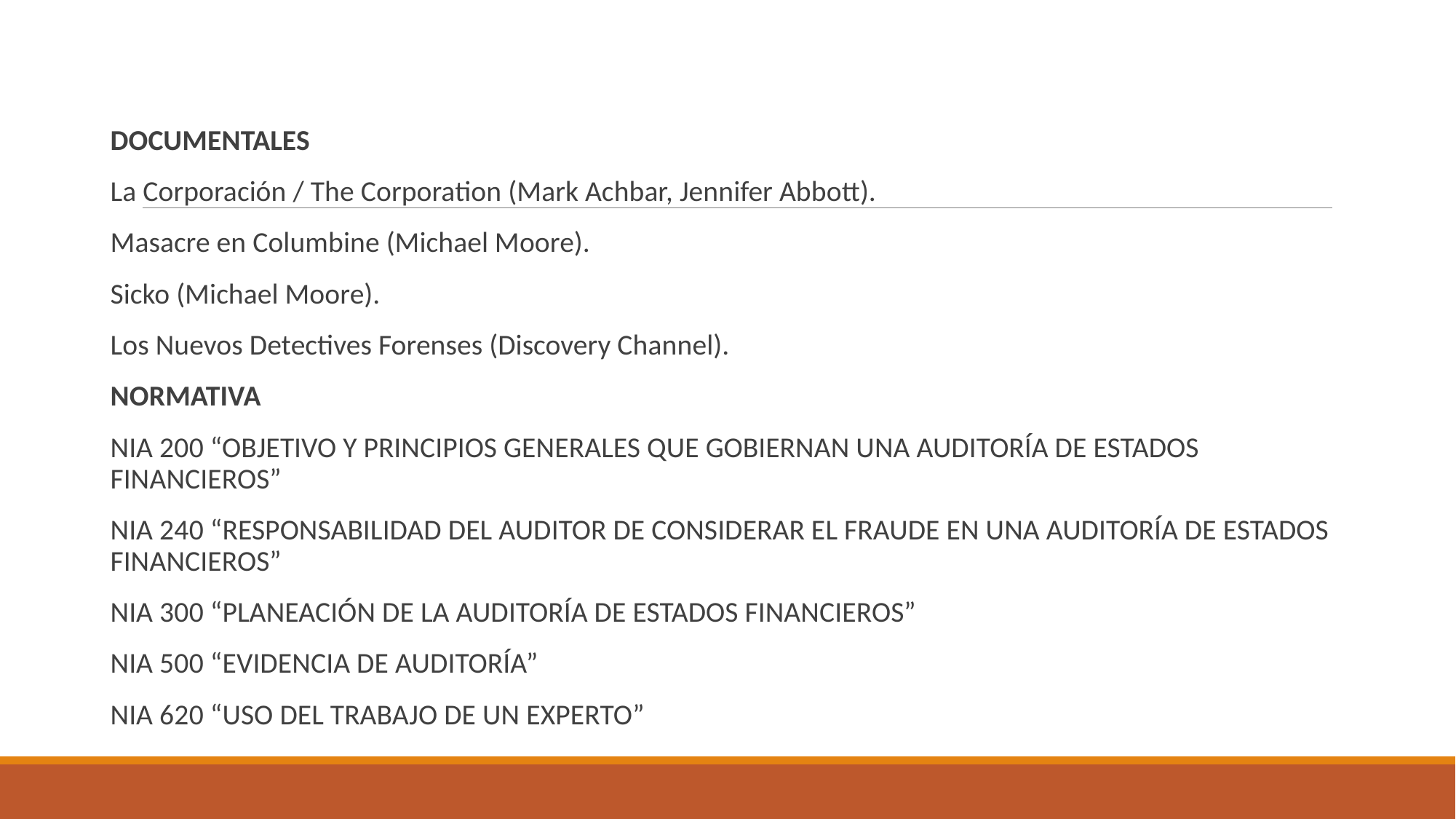

DOCUMENTALES
La Corporación / The Corporation (Mark Achbar, Jennifer Abbott).
Masacre en Columbine (Michael Moore).
Sicko (Michael Moore).
Los Nuevos Detectives Forenses (Discovery Channel).
NORMATIVA
NIA 200 “OBJETIVO Y PRINCIPIOS GENERALES QUE GOBIERNAN UNA AUDITORÍA DE ESTADOS FINANCIEROS”
NIA 240 “RESPONSABILIDAD DEL AUDITOR DE CONSIDERAR EL FRAUDE EN UNA AUDITORÍA DE ESTADOS FINANCIEROS”
NIA 300 “PLANEACIÓN DE LA AUDITORÍA DE ESTADOS FINANCIEROS”
NIA 500 “EVIDENCIA DE AUDITORÍA”
NIA 620 “USO DEL TRABAJO DE UN EXPERTO”